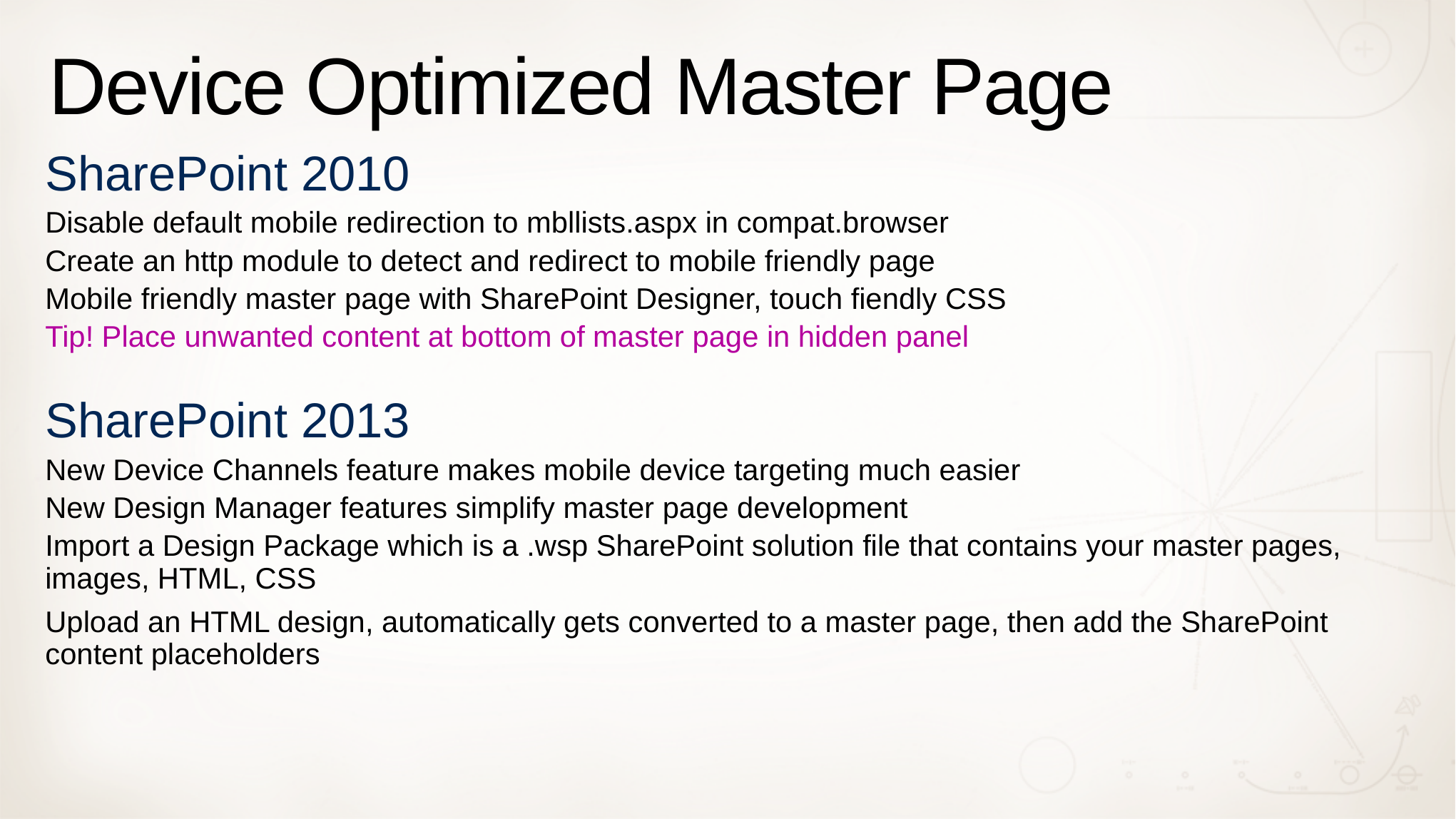

# Device Optimized Master Page
SharePoint 2010
Disable default mobile redirection to mbllists.aspx in compat.browser
Create an http module to detect and redirect to mobile friendly page
Mobile friendly master page with SharePoint Designer, touch fiendly CSS
Tip! Place unwanted content at bottom of master page in hidden panel
SharePoint 2013
New Device Channels feature makes mobile device targeting much easier
New Design Manager features simplify master page development
Import a Design Package which is a .wsp SharePoint solution file that contains your master pages, images, HTML, CSS
Upload an HTML design, automatically gets converted to a master page, then add the SharePoint content placeholders